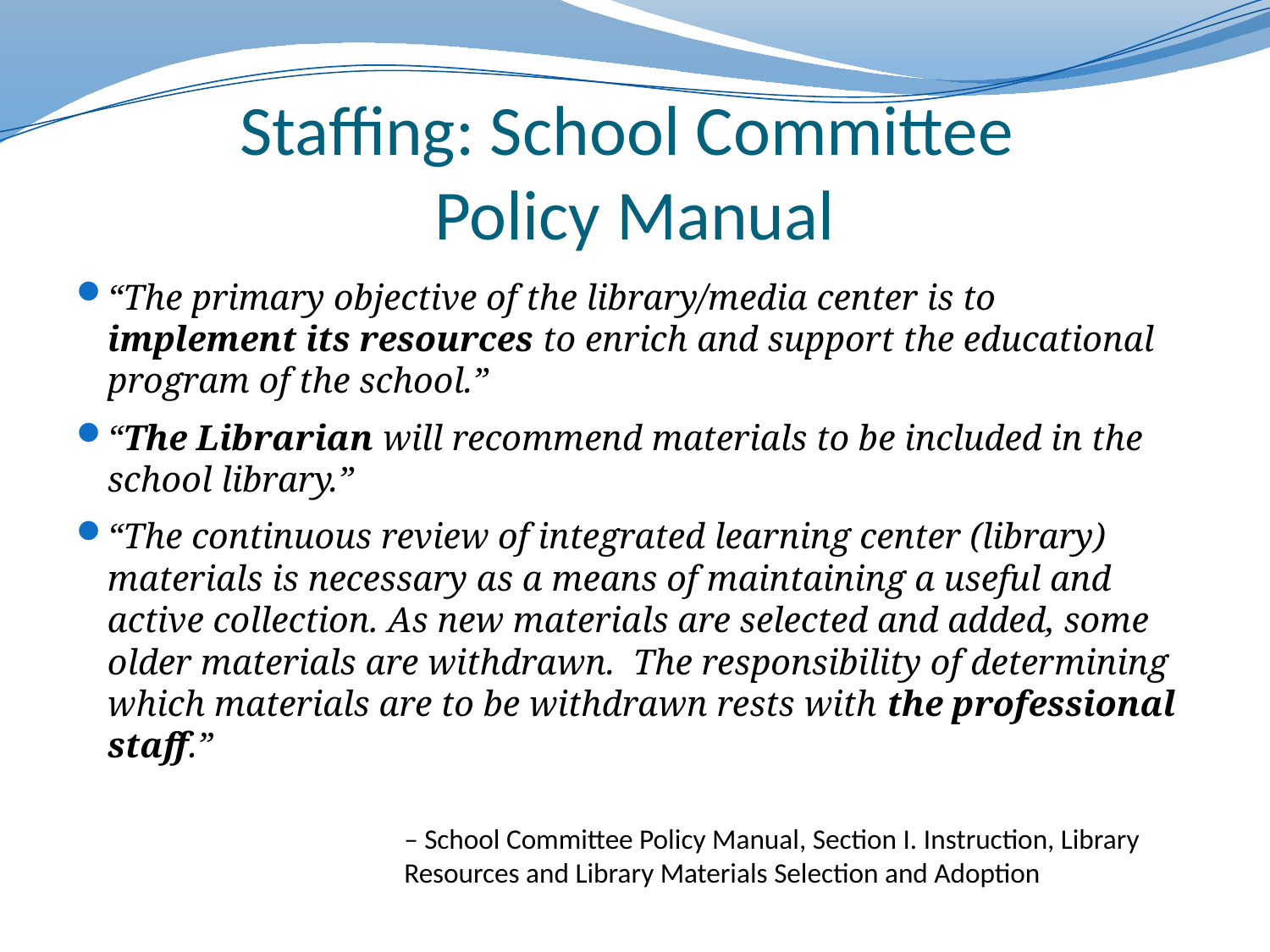

# Staffing: School Committee Policy Manual
“The primary objective of the library/media center is to implement its resources to enrich and support the educational program of the school.”
“The Librarian will recommend materials to be included in the school library.”
“The continuous review of integrated learning center (library) materials is necessary as a means of maintaining a useful and active collection. As new materials are selected and added, some older materials are withdrawn.  The responsibility of determining which materials are to be withdrawn rests with the professional staff.”
– School Committee Policy Manual, Section I. Instruction, Library Resources and Library Materials Selection and Adoption